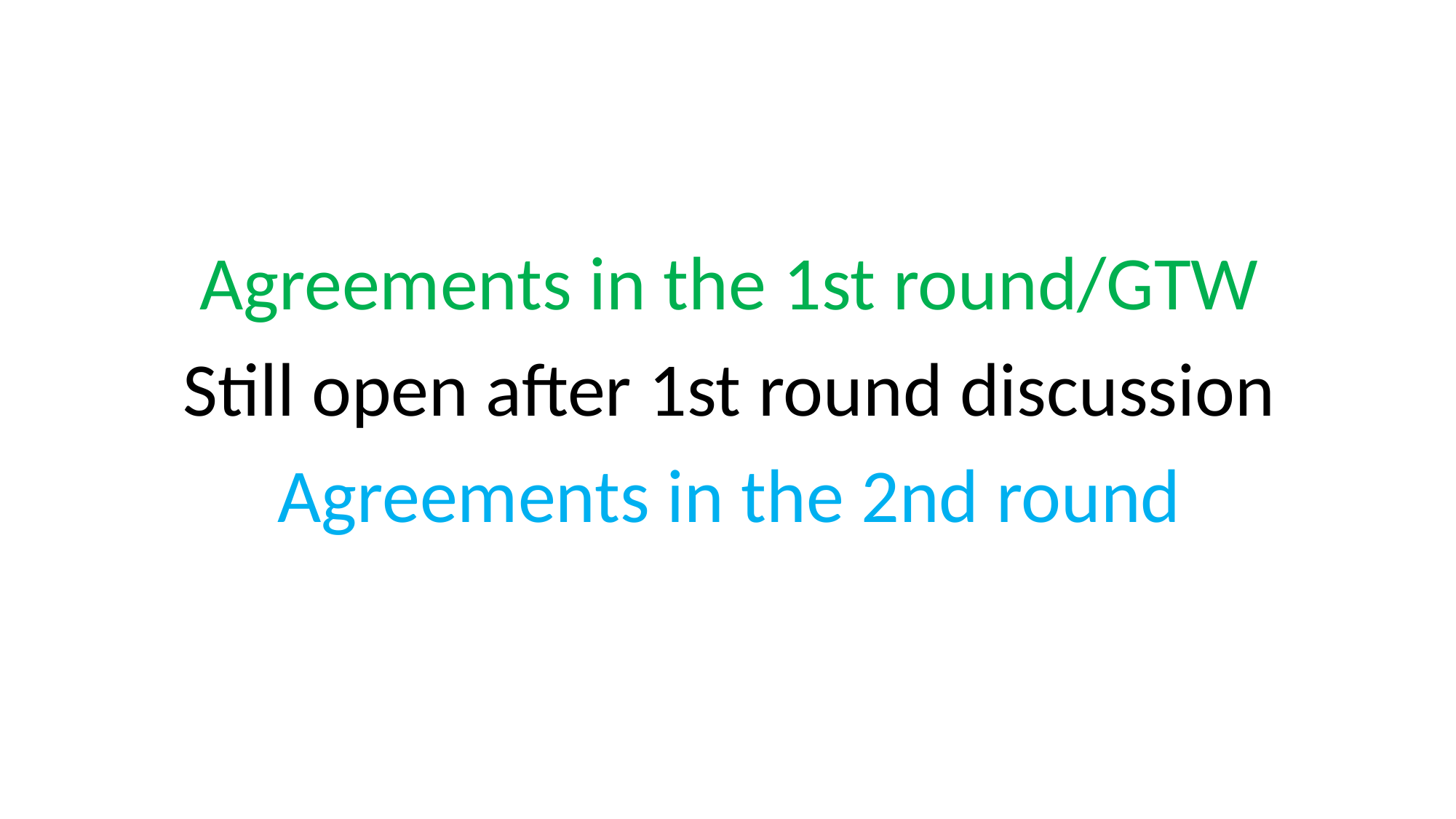

Agreements in the 1st round/GTW
Still open after 1st round discussion
Agreements in the 2nd round